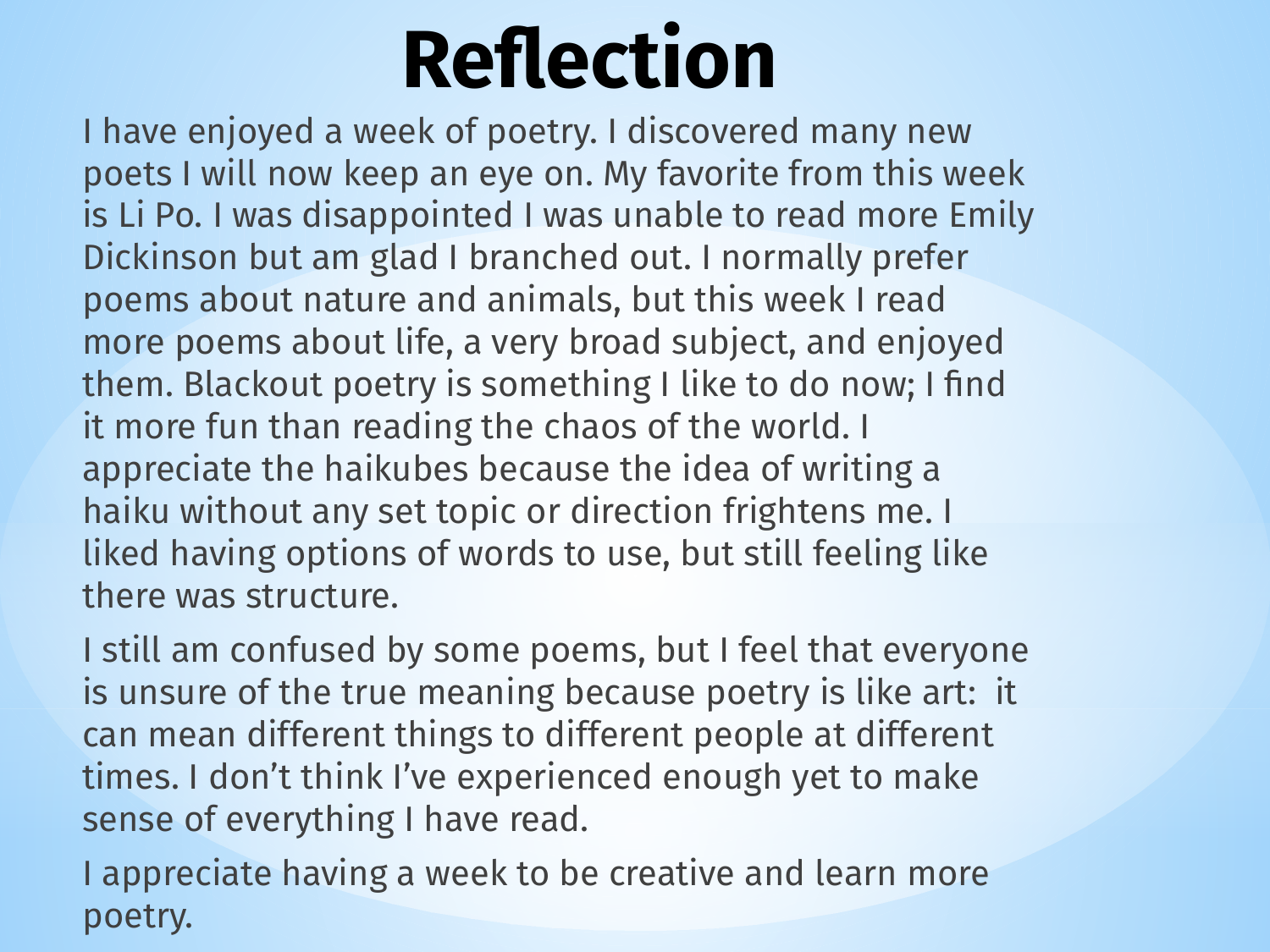

# Reflection
I have enjoyed a week of poetry. I discovered many new poets I will now keep an eye on. My favorite from this week is Li Po. I was disappointed I was unable to read more Emily Dickinson but am glad I branched out. I normally prefer poems about nature and animals, but this week I read more poems about life, a very broad subject, and enjoyed them. Blackout poetry is something I like to do now; I find it more fun than reading the chaos of the world. I appreciate the haikubes because the idea of writing a haiku without any set topic or direction frightens me. I liked having options of words to use, but still feeling like there was structure.
I still am confused by some poems, but I feel that everyone is unsure of the true meaning because poetry is like art:  it can mean different things to different people at different times. I don’t think I’ve experienced enough yet to make sense of everything I have read.
I appreciate having a week to be creative and learn more poetry.